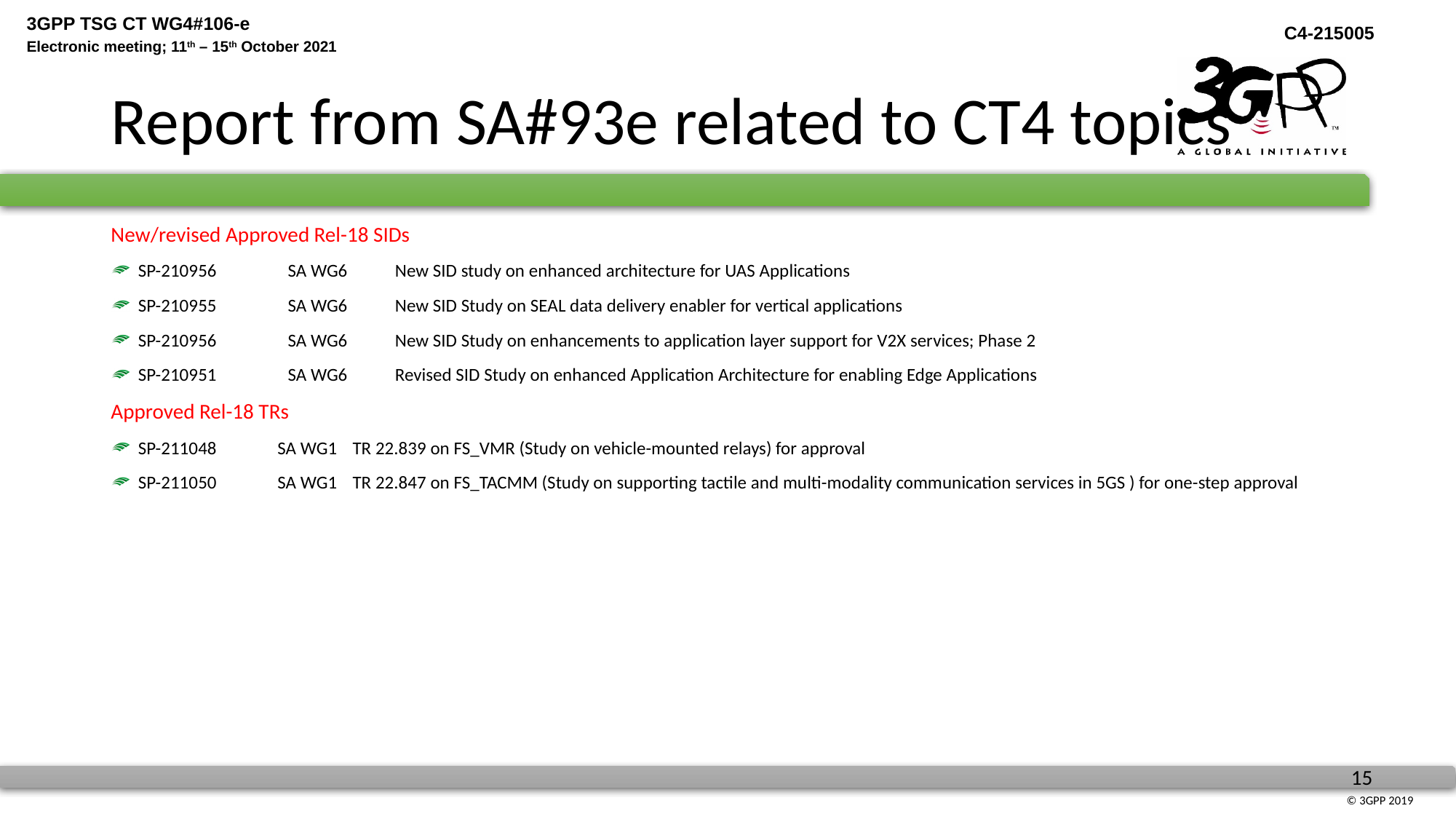

# Report from SA#93e related to CT4 topics
New/revised Approved Rel-18 SIDs
SP-210956	SA WG6	New SID study on enhanced architecture for UAS Applications
SP-210955	SA WG6	New SID Study on SEAL data delivery enabler for vertical applications
SP-210956	SA WG6	New SID Study on enhancements to application layer support for V2X services; Phase 2
SP-210951	SA WG6	Revised SID Study on enhanced Application Architecture for enabling Edge Applications
Approved Rel-18 TRs
SP-211048	SA WG1	TR 22.839 on FS_VMR (Study on vehicle-mounted relays) for approval
SP-211050	SA WG1	TR 22.847 on FS_TACMM (Study on supporting tactile and multi-modality communication services in 5GS ) for one-step approval